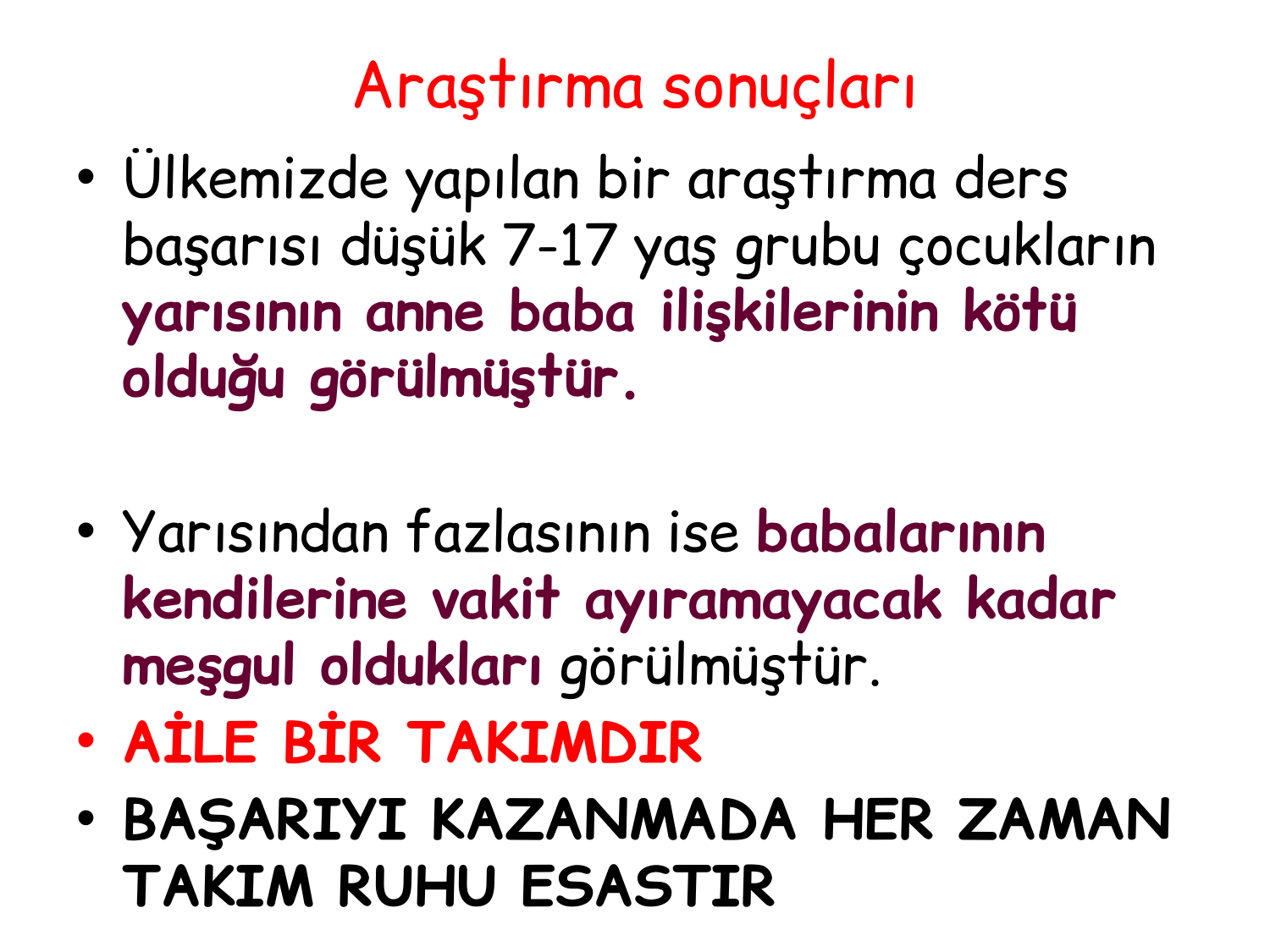

# Araştırma sonuçları
Ülkemizde yapılan bir araştırma ders başarısı düşük 7-17 yaş grubu çocukların yarısının anne baba ilişkilerinin kötü olduğu görülmüştür.

Yarısından fazlasının ise babalarının kendilerine vakit ayıramayacak kadar meşgul oldukları görülmüştür.
AİLE BİR TAKIMDIR
BAŞARIYI KAZANMADA HER ZAMAN TAKIM RUHU ESASTIR